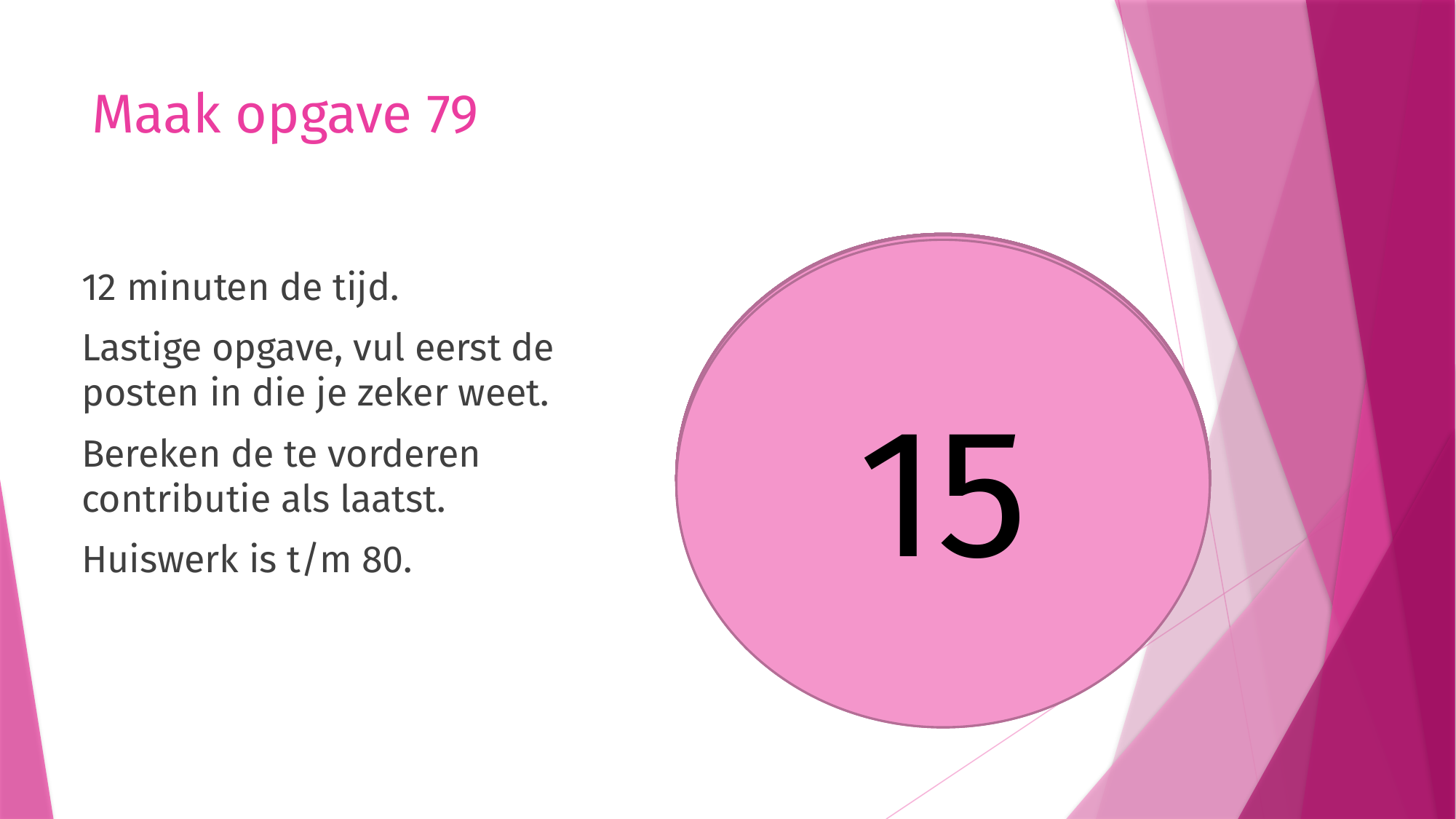

# Maak opgave 79
10
9
8
5
6
7
4
3
1
2
14
13
11
15
12
12 minuten de tijd.
Lastige opgave, vul eerst de posten in die je zeker weet.
Bereken de te vorderen contributie als laatst.
Huiswerk is t/m 80.